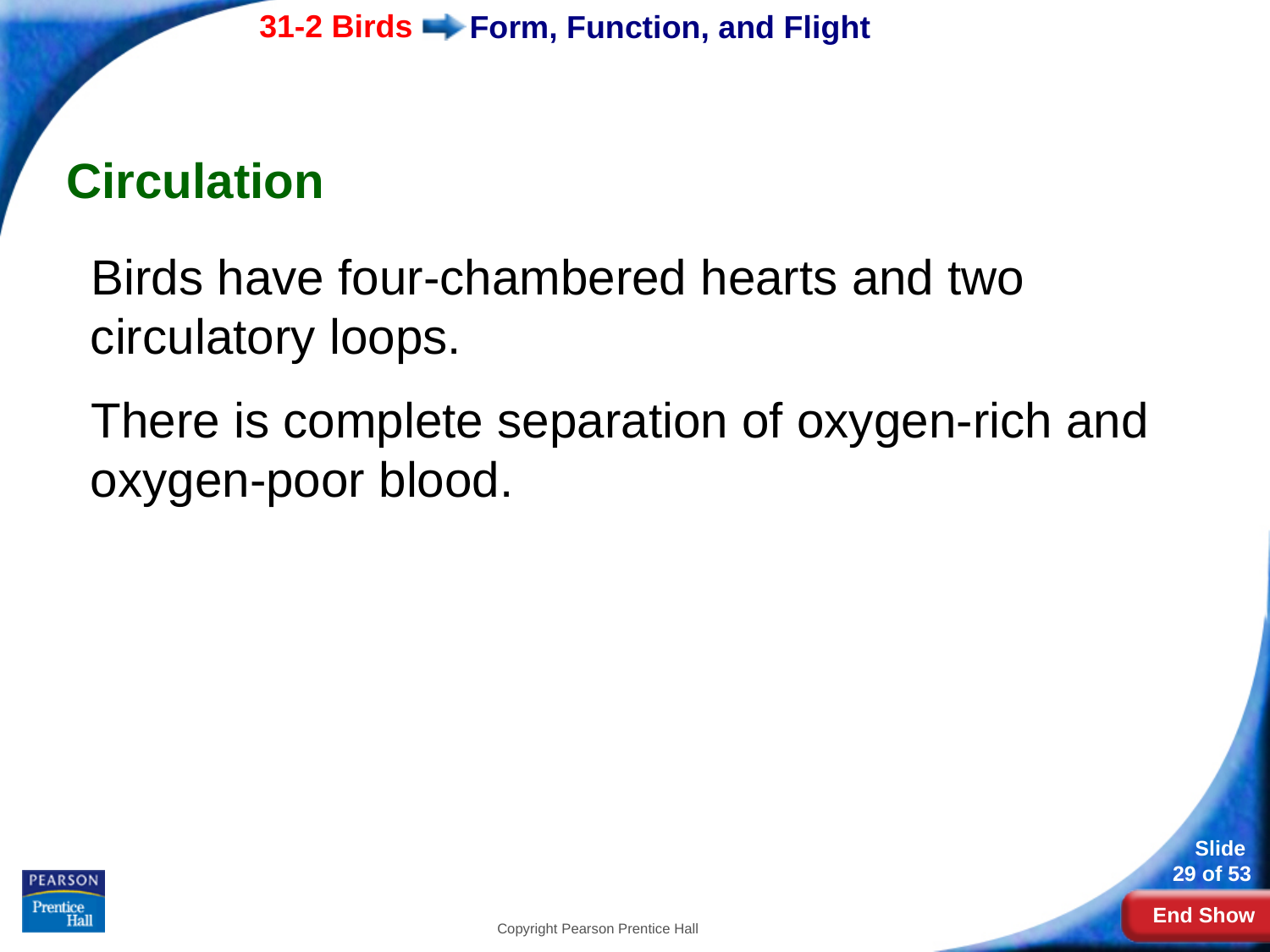

# Form, Function, and Flight
Circulation
Birds have four-chambered hearts and two circulatory loops.
There is complete separation of oxygen-rich and oxygen-poor blood.

Copyright Pearson Prentice Hall